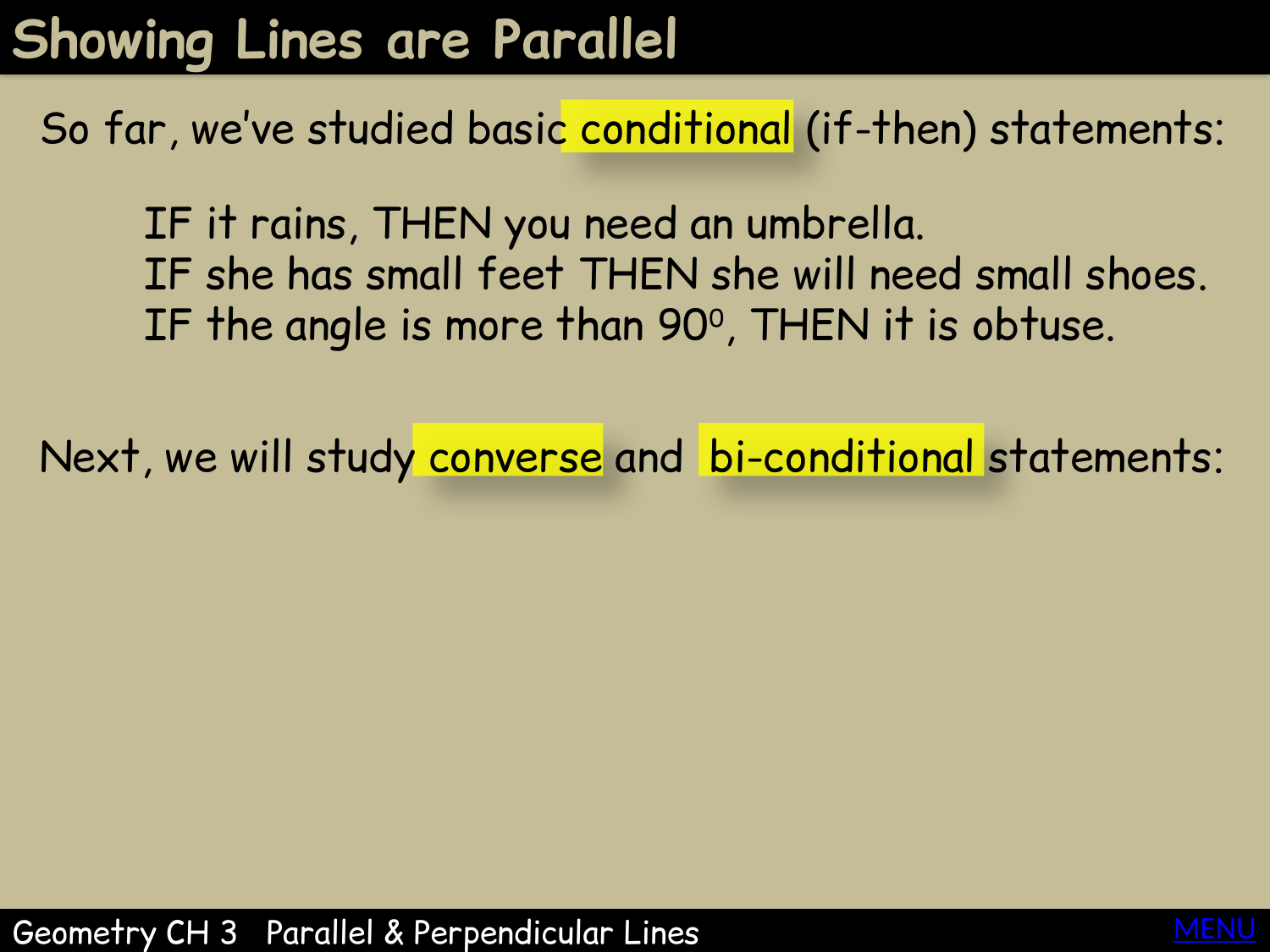

Showing Lines are Parallel
So far, we’ve studied basic conditional (if-then) statements:

IF it rains, THEN you need an umbrella.
IF she has small feet THEN she will need small shoes.
IF the angle is more than 900, THEN it is obtuse.
Next, we will study converse and  bi-conditional statements:

MENU
Geometry CH 3	Parallel & Perpendicular Lines